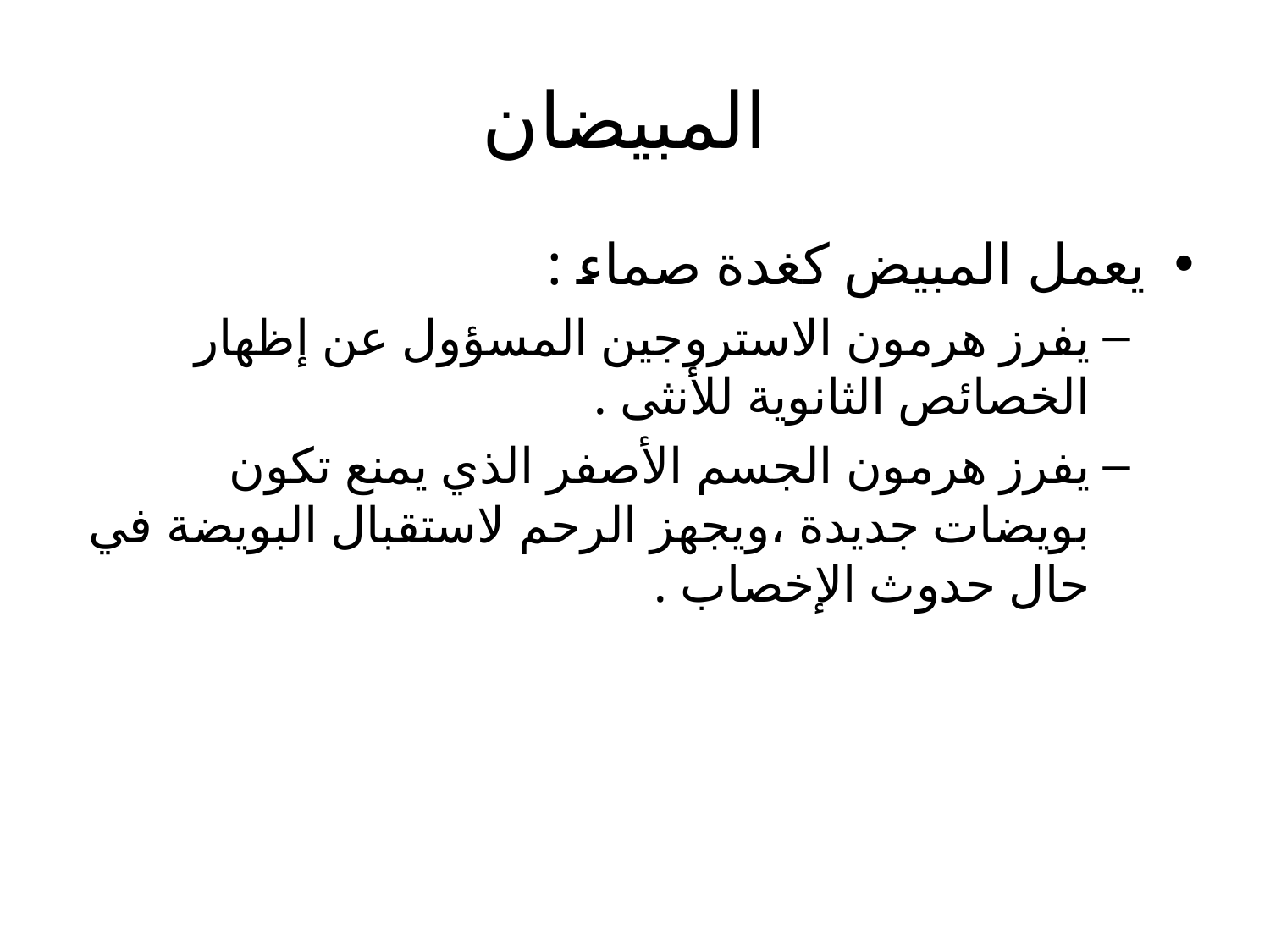

# المبيضان
يعمل المبيض كغدة صماء :
يفرز هرمون الاستروجين المسؤول عن إظهار الخصائص الثانوية للأنثى .
يفرز هرمون الجسم الأصفر الذي يمنع تكون بويضات جديدة ،ويجهز الرحم لاستقبال البويضة في حال حدوث الإخصاب .